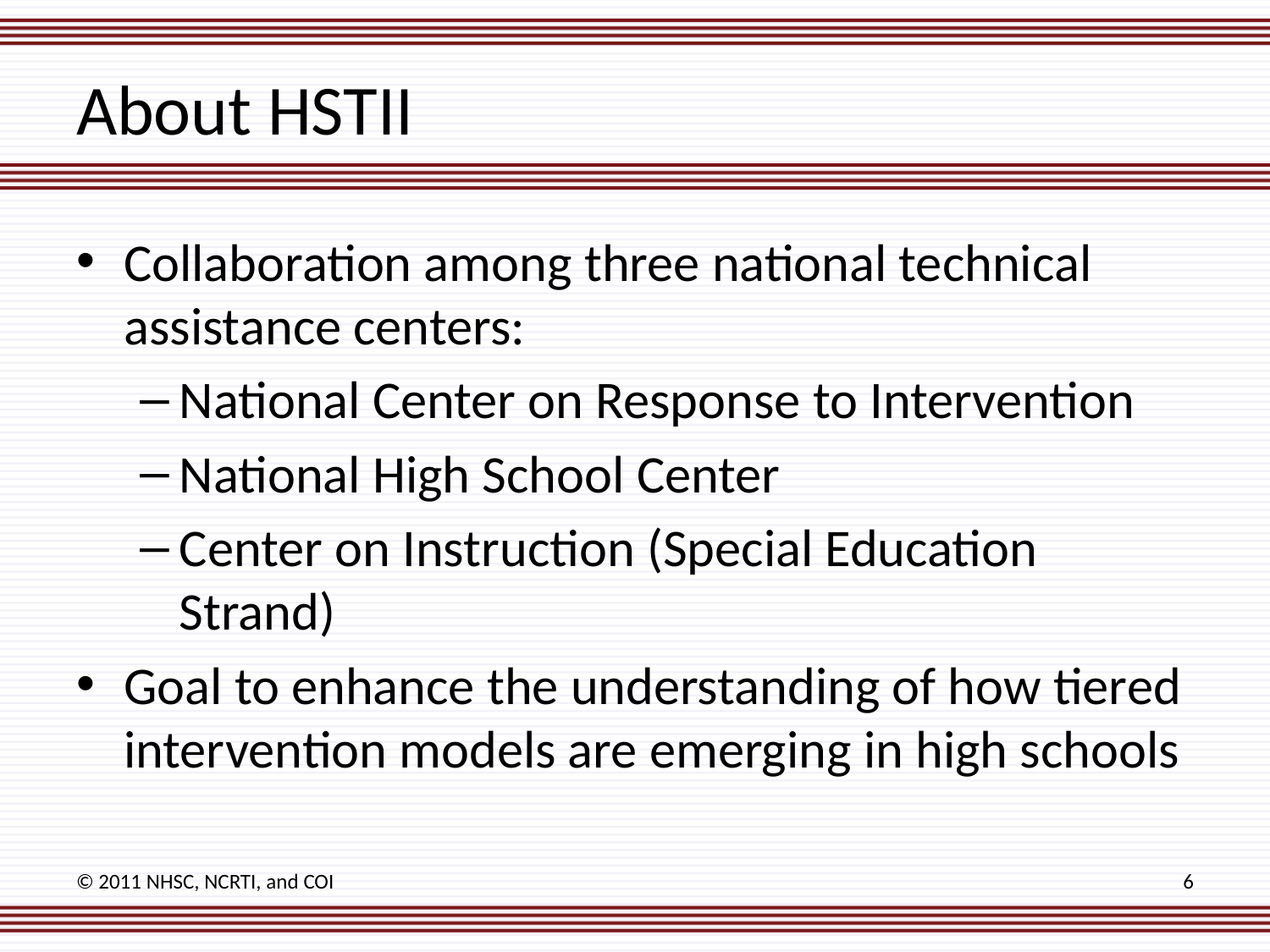

# About HSTII
Collaboration among three national technical assistance centers:
National Center on Response to Intervention
National High School Center
Center on Instruction (Special Education Strand)
Goal to enhance the understanding of how tiered intervention models are emerging in high schools
© 2011 NHSC, NCRTI, and COI
6